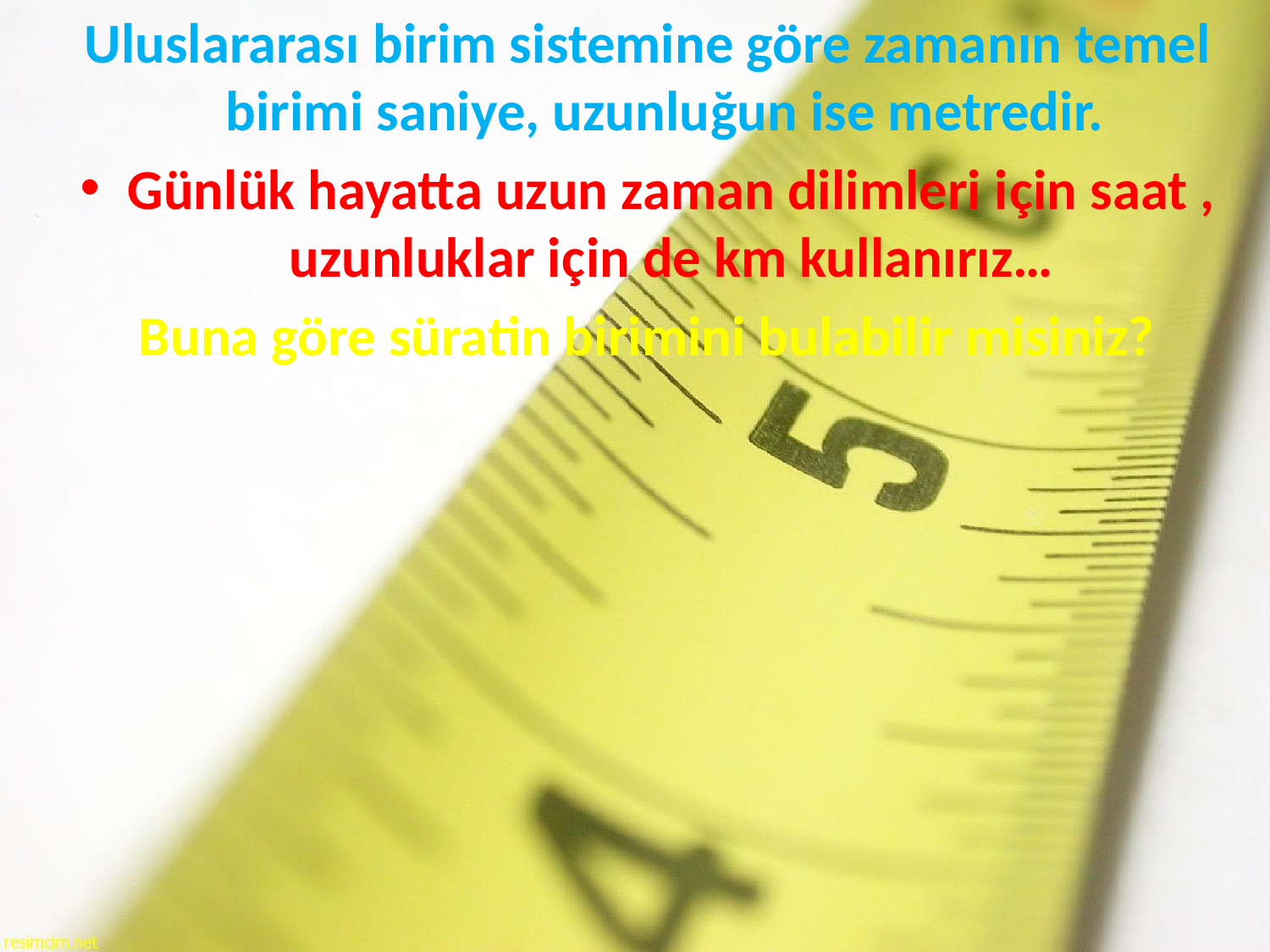

Uluslararası birim sistemine göre zamanın temel birimi saniye, uzunluğun ise metredir.
Günlük hayatta uzun zaman dilimleri için saat , uzunluklar için de km kullanırız…
Buna göre süratin birimini bulabilir misiniz?